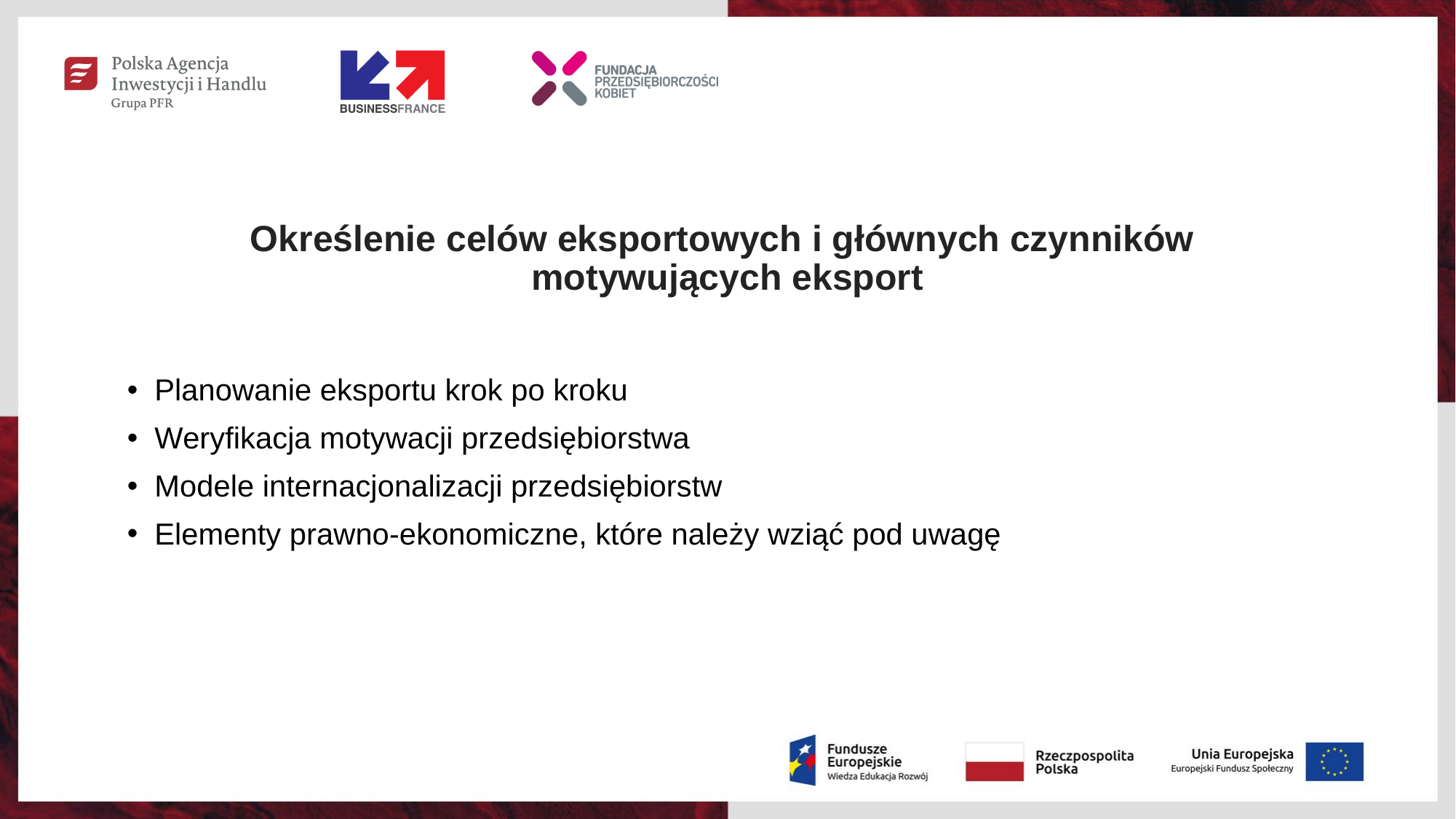

# Określenie celów eksportowych i głównych czynników motywujących eksport
Planowanie eksportu krok po kroku
Weryfikacja motywacji przedsiębiorstwa
Modele internacjonalizacji przedsiębiorstw
Elementy prawno-ekonomiczne, które należy wziąć pod uwagę